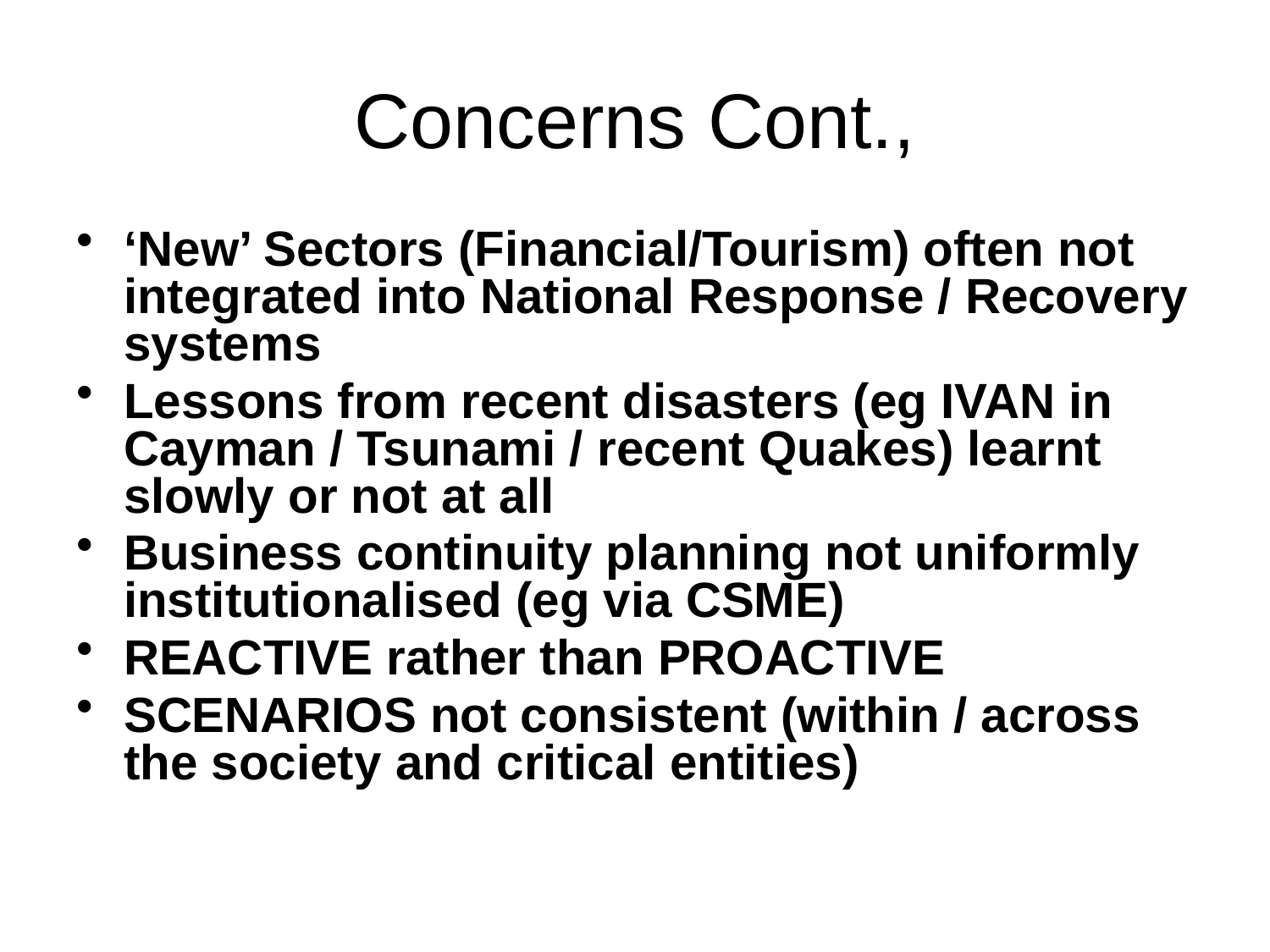

# Concerns Cont.,
‘New’ Sectors (Financial/Tourism) often not integrated into National Response / Recovery systems
Lessons from recent disasters (eg IVAN in Cayman / Tsunami / recent Quakes) learnt slowly or not at all
Business continuity planning not uniformly institutionalised (eg via CSME)
REACTIVE rather than PROACTIVE
SCENARIOS not consistent (within / across the society and critical entities)